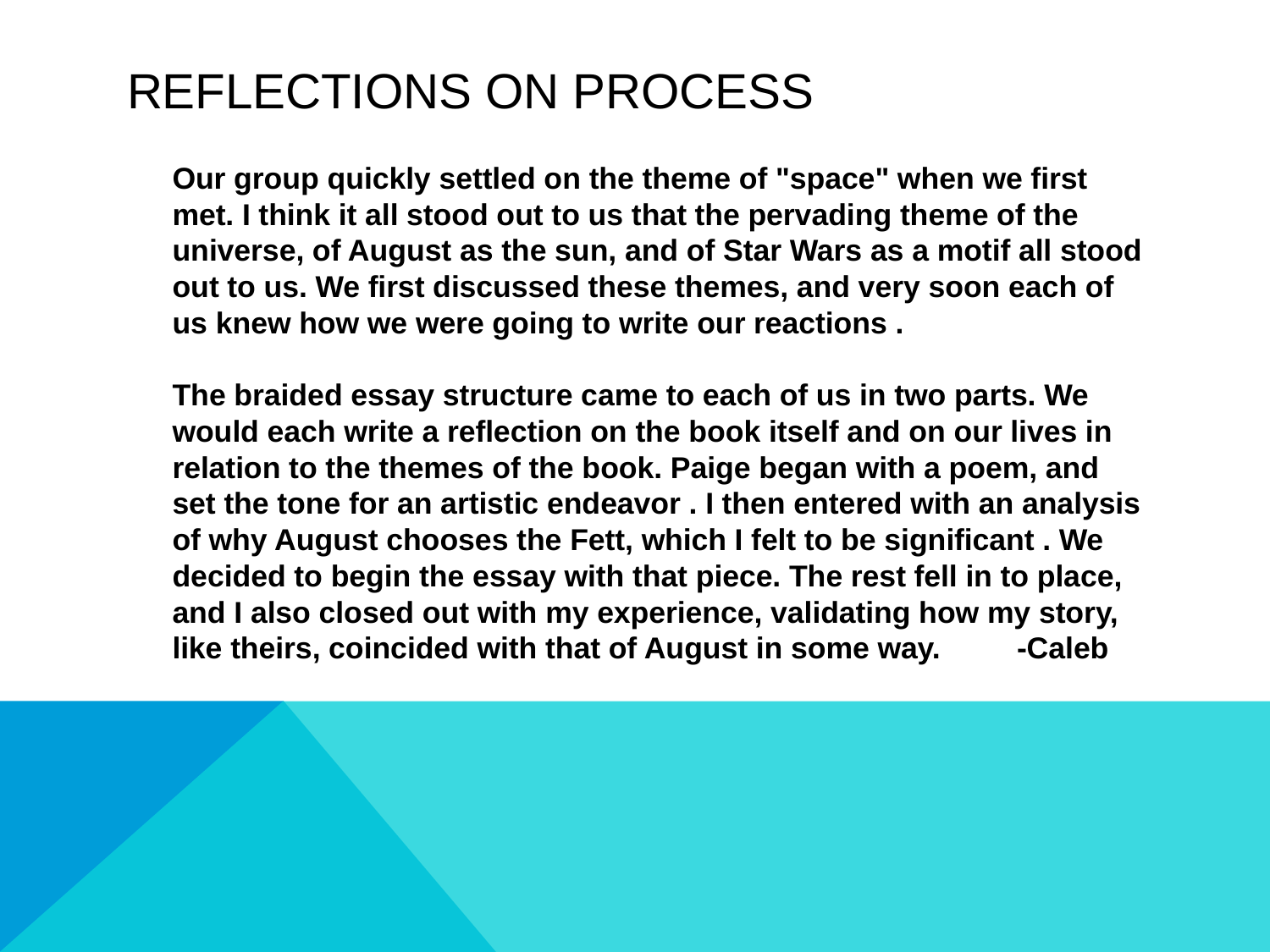

# Reflections on process
	Our group quickly settled on the theme of "space" when we first met. I think it all stood out to us that the pervading theme of the universe, of August as the sun, and of Star Wars as a motif all stood out to us. We first discussed these themes, and very soon each of us knew how we were going to write our reactions .
The braided essay structure came to each of us in two parts. We would each write a reflection on the book itself and on our lives in relation to the themes of the book. Paige began with a poem, and set the tone for an artistic endeavor . I then entered with an analysis of why August chooses the Fett, which I felt to be significant . We decided to begin the essay with that piece. The rest fell in to place, and I also closed out with my experience, validating how my story, like theirs, coincided with that of August in some way.  	-Caleb